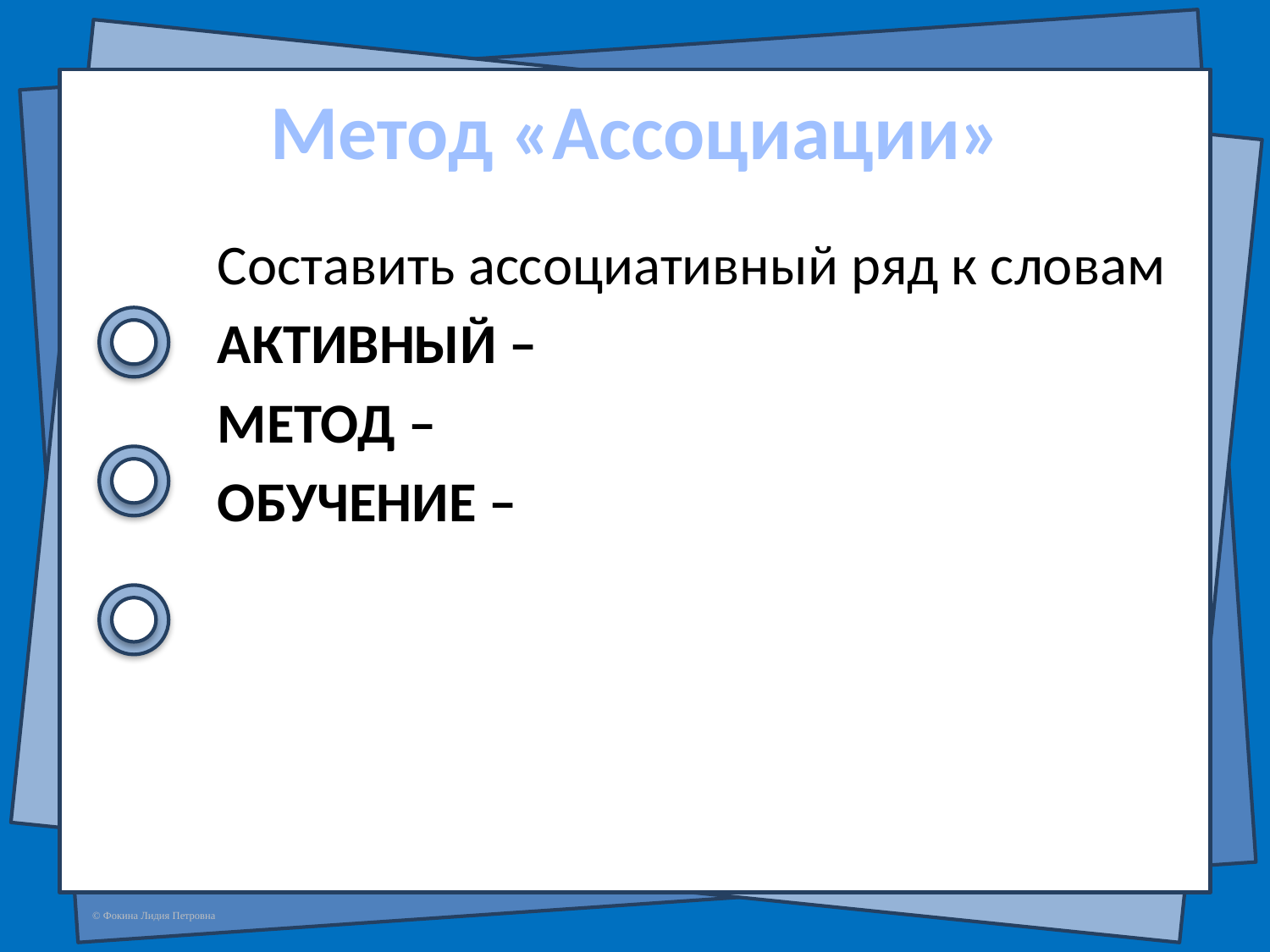

# Метод «Ассоциации»
Составить ассоциативный ряд к словам
АКТИВНЫЙ –
МЕТОД –
ОБУЧЕНИЕ –